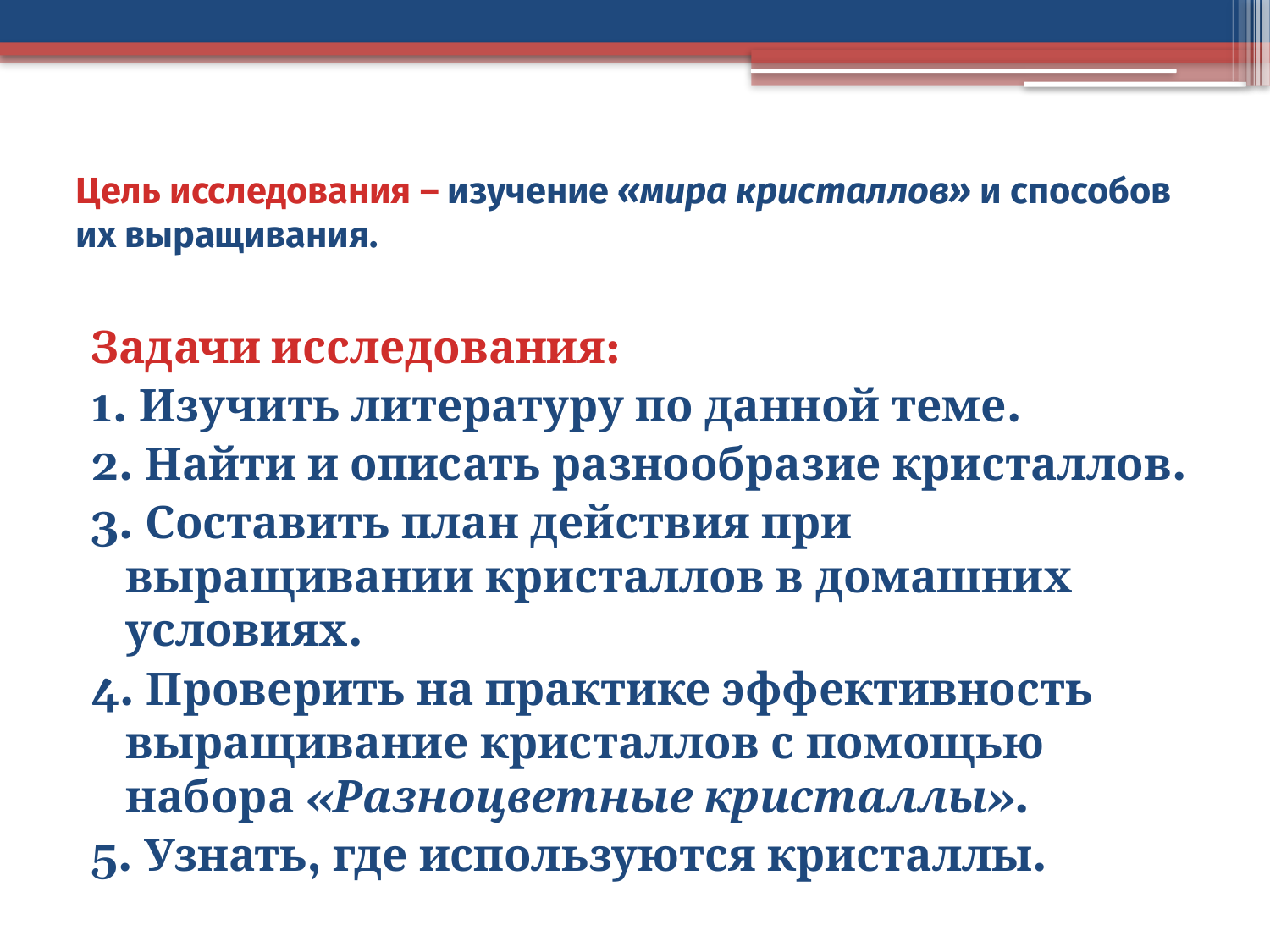

# Цель исследования – изучение «мира кристаллов» и способов их выращивания.
Задачи исследования:
1. Изучить литературу по данной теме.
2. Найти и описать разнообразие кристаллов.
3. Составить план действия при выращивании кристаллов в домашних условиях.
4. Проверить на практике эффективность выращивание кристаллов с помощью набора «Разноцветные кристаллы».
5. Узнать, где используются кристаллы.